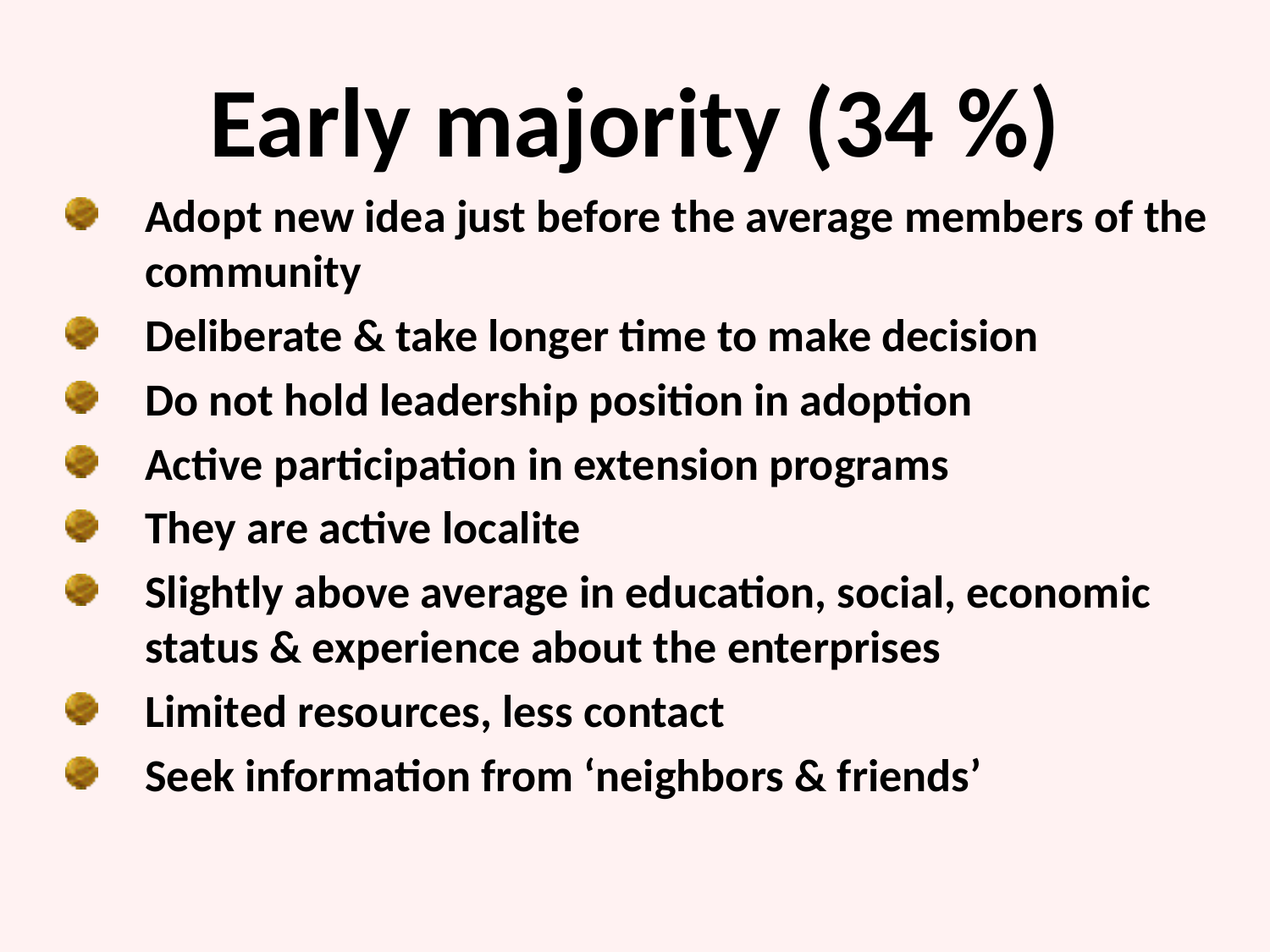

# Early majority (34 %)
Adopt new idea just before the average members of the community
Deliberate & take longer time to make decision
Do not hold leadership position in adoption
Active participation in extension programs
They are active localite
Slightly above average in education, social, economic status & experience about the enterprises
Limited resources, less contact
Seek information from ‘neighbors & friends’